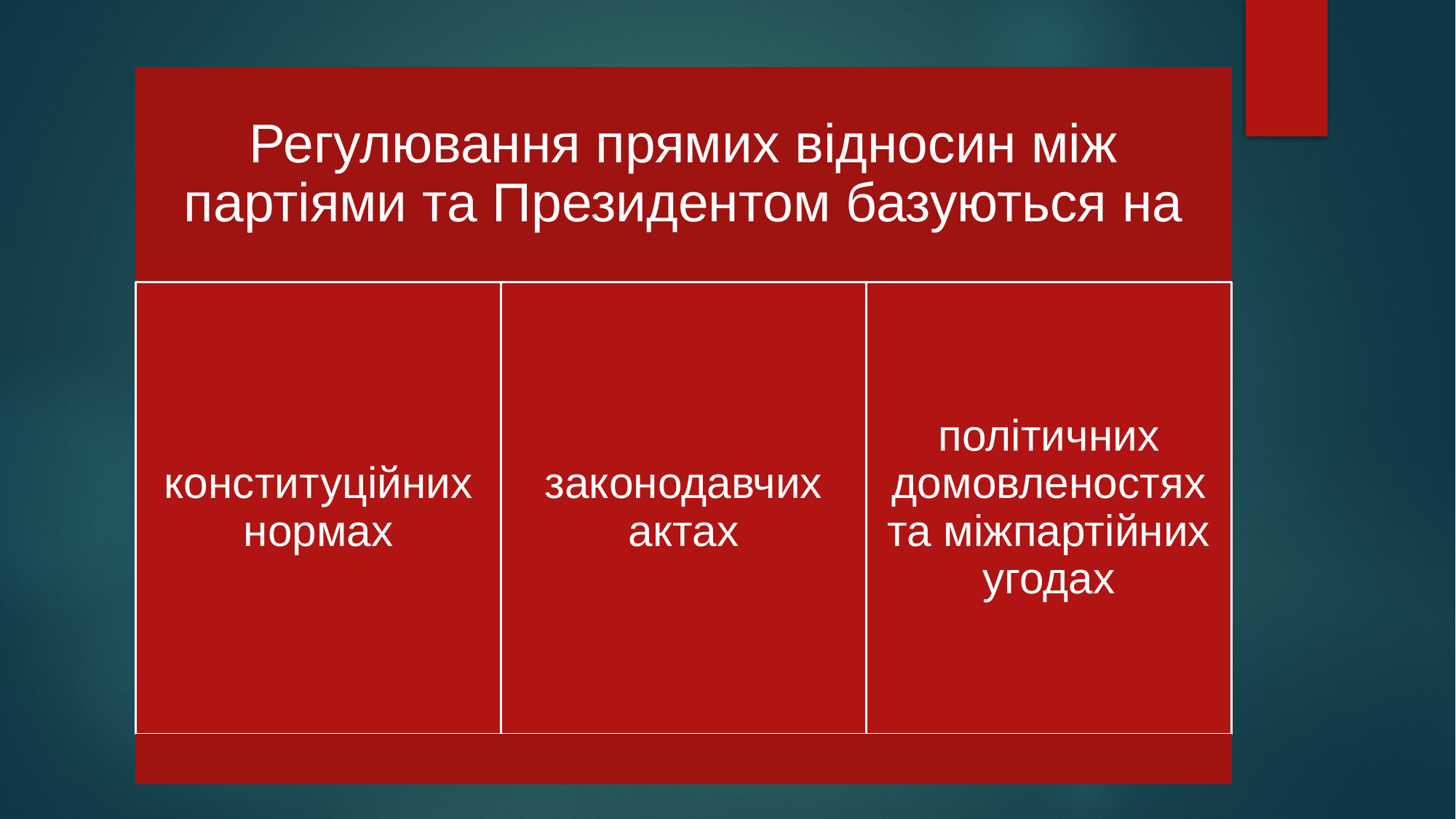

Регулювання прямих відносин між партіями та Президентом базуються на
конституційних нормах
законодавчих актах
політичних домовленостях та міжпартійних угодах